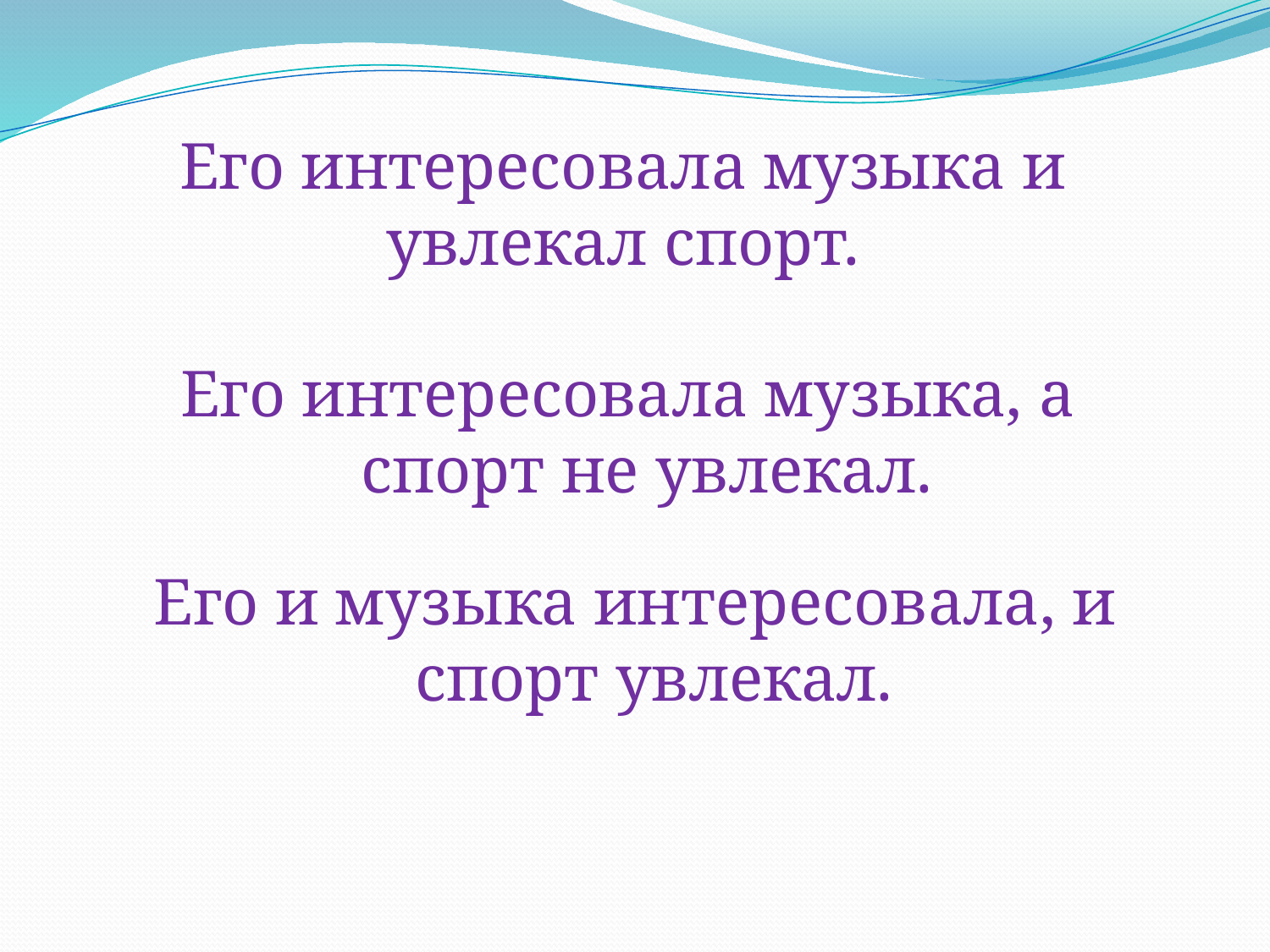

# Его интересовала музыка и увлекал спорт.
Его интересовала музыка, а спорт не увлекал.
Его и музыка интересовала, и спорт увлекал.